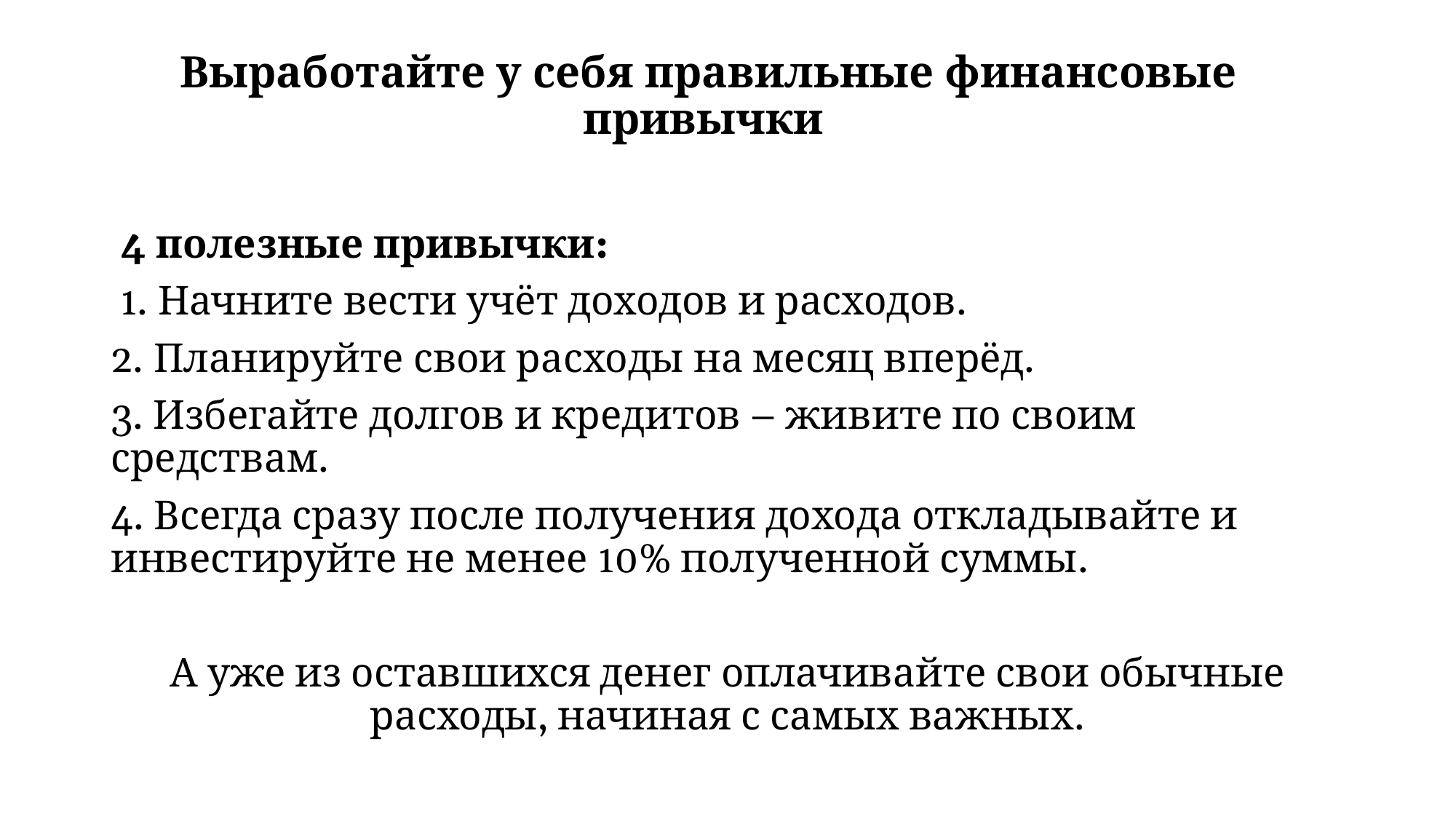

# Выработайте у себя правильные финансовые привычки
 4 полезные привычки:
 1. Начните вести учёт доходов и расходов.
2. Планируйте свои расходы на месяц вперёд.
3. Избегайте долгов и кредитов – живите по своим средствам.
4. Всегда сразу после получения дохода откладывайте и инвестируйте не менее 10% полученной суммы.

А уже из оставшихся денег оплачивайте свои обычные расходы, начиная с самых важных.